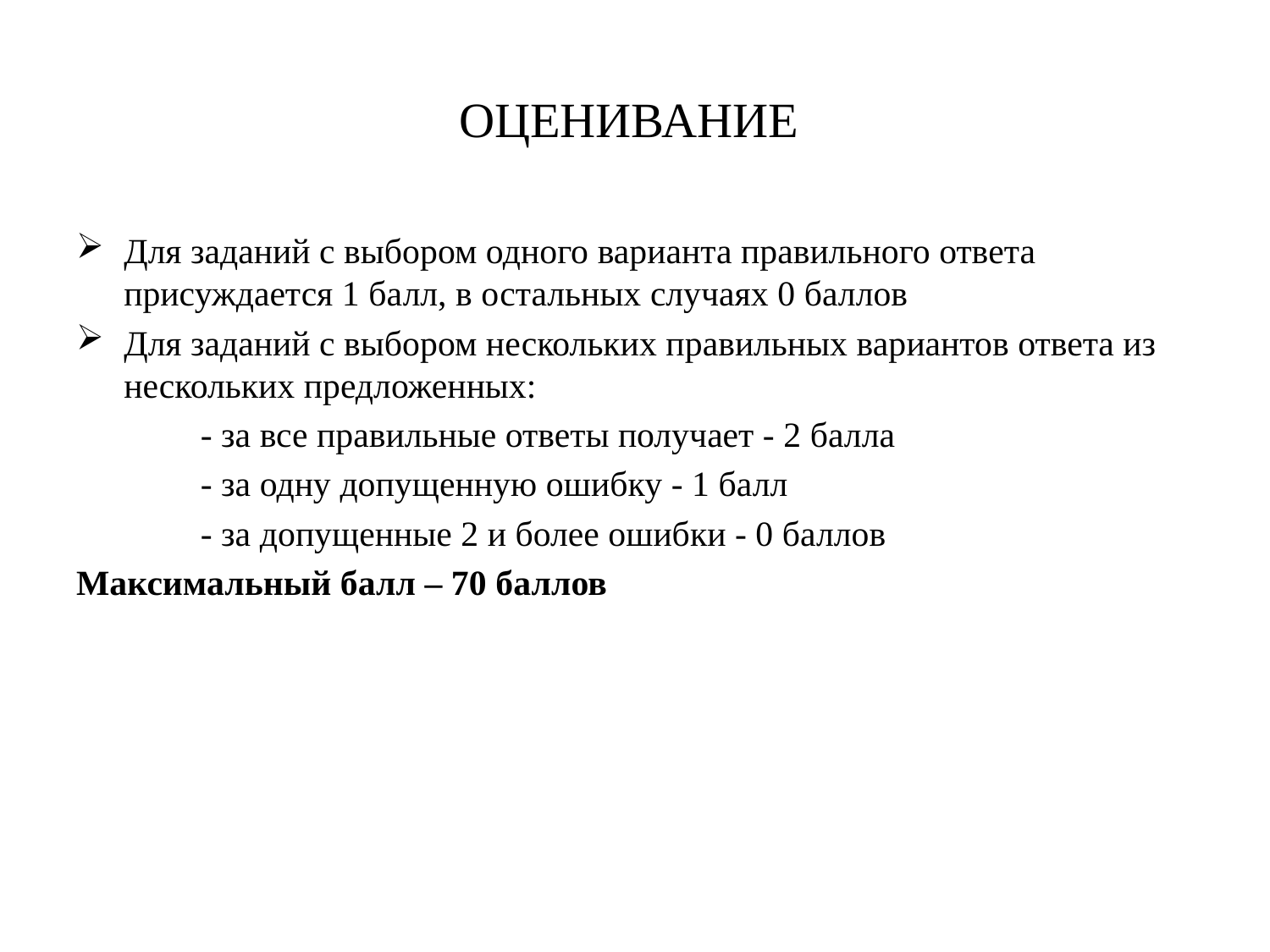

# Оценивание
Для заданий с выбором одного варианта правильного ответа присуждается 1 балл, в остальных случаях 0 баллов
Для заданий с выбором нескольких правильных вариантов ответа из нескольких предложенных:
- за все правильные ответы получает - 2 балла
- за одну допущенную ошибку - 1 балл
- за допущенные 2 и более ошибки - 0 баллов
Максимальный балл – 70 баллов